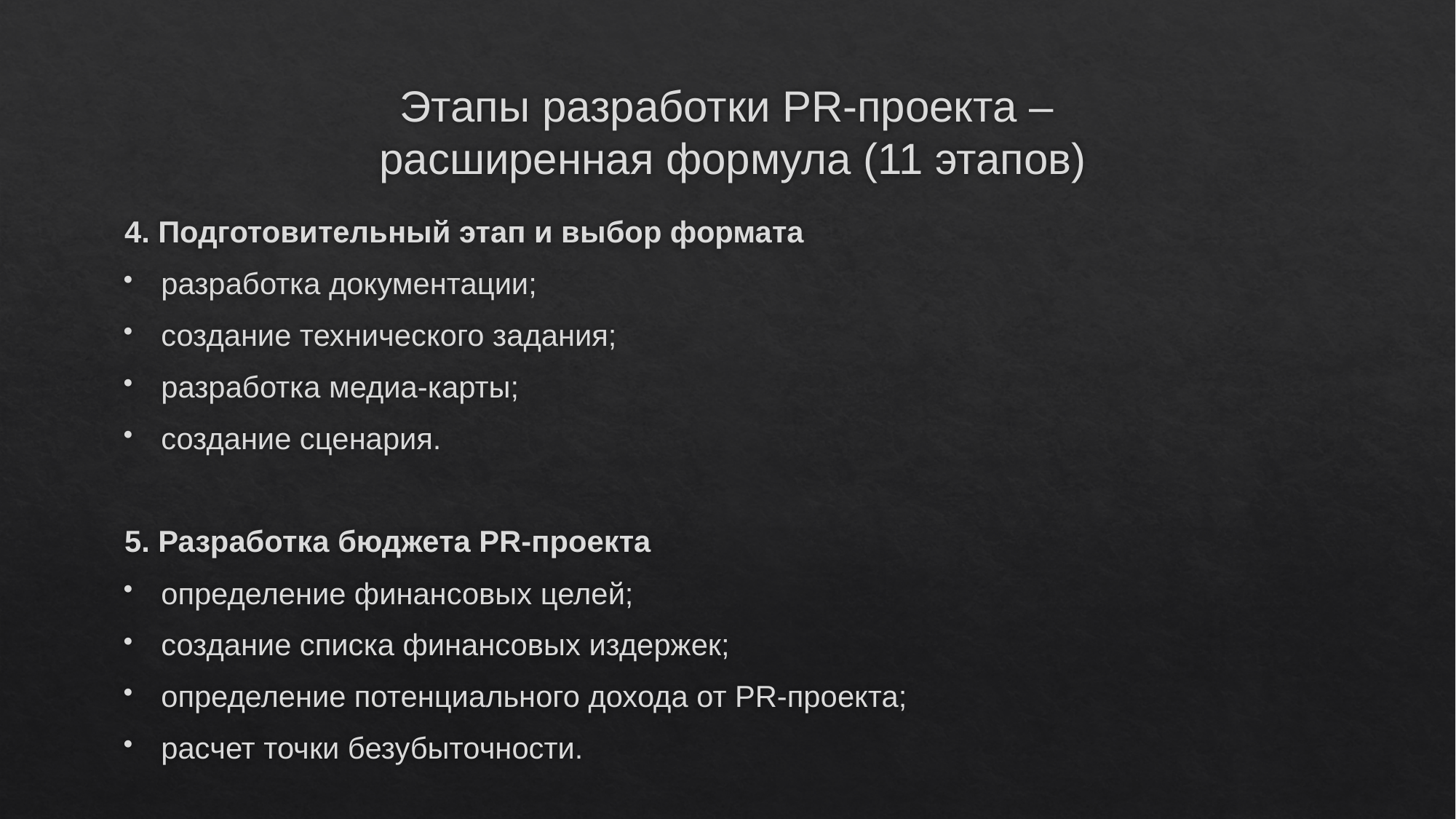

# Этапы разработки PR-проекта – расширенная формула (11 этапов)
4. Подготовительный этап и выбор формата
разработка документации;
создание технического задания;
разработка медиа-карты;
создание сценария.

5. Разработка бюджета PR-проекта
определение финансовых целей;
создание списка финансовых издержек;
определение потенциального дохода от PR-проекта;
расчет точки безубыточности.